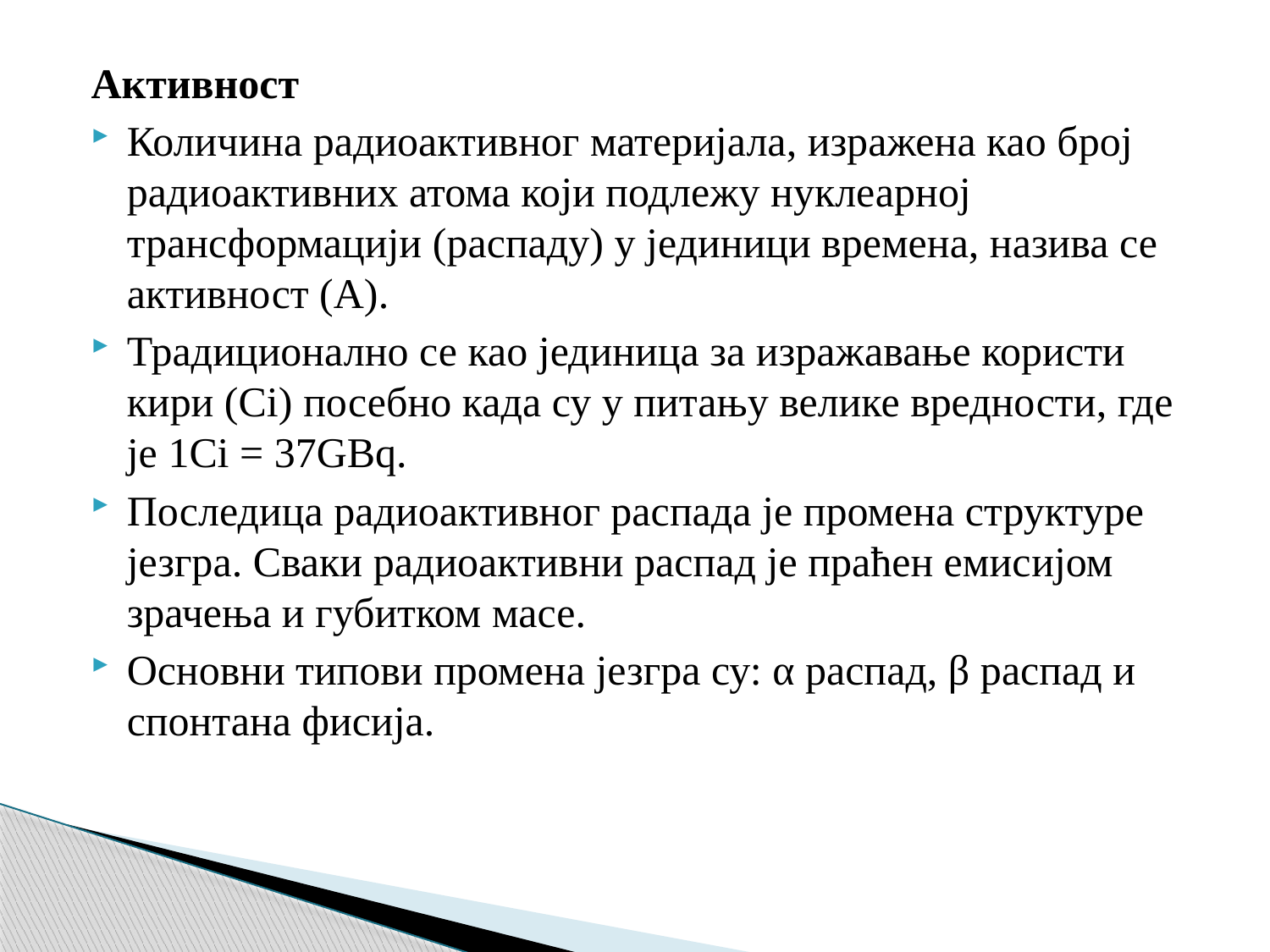

Активност
Количина радиоактивног материјала, изражена као број радиоактивних атома који подлежу нуклеарној трансформацији (распаду) у јединици времена, назива се активност (А).
Традиционално се као јединица за изражавање користи кири (Ci) посебно када су у питању велике вредности, где је 1Ci = 37GBq.
Последица радиоактивног распада је промена структуре језгра. Сваки радиоактивни распад је праћен емисијом зрачења и губитком масе.
Основни типови промена језгра су: α распад, β распад и спонтана фисија.